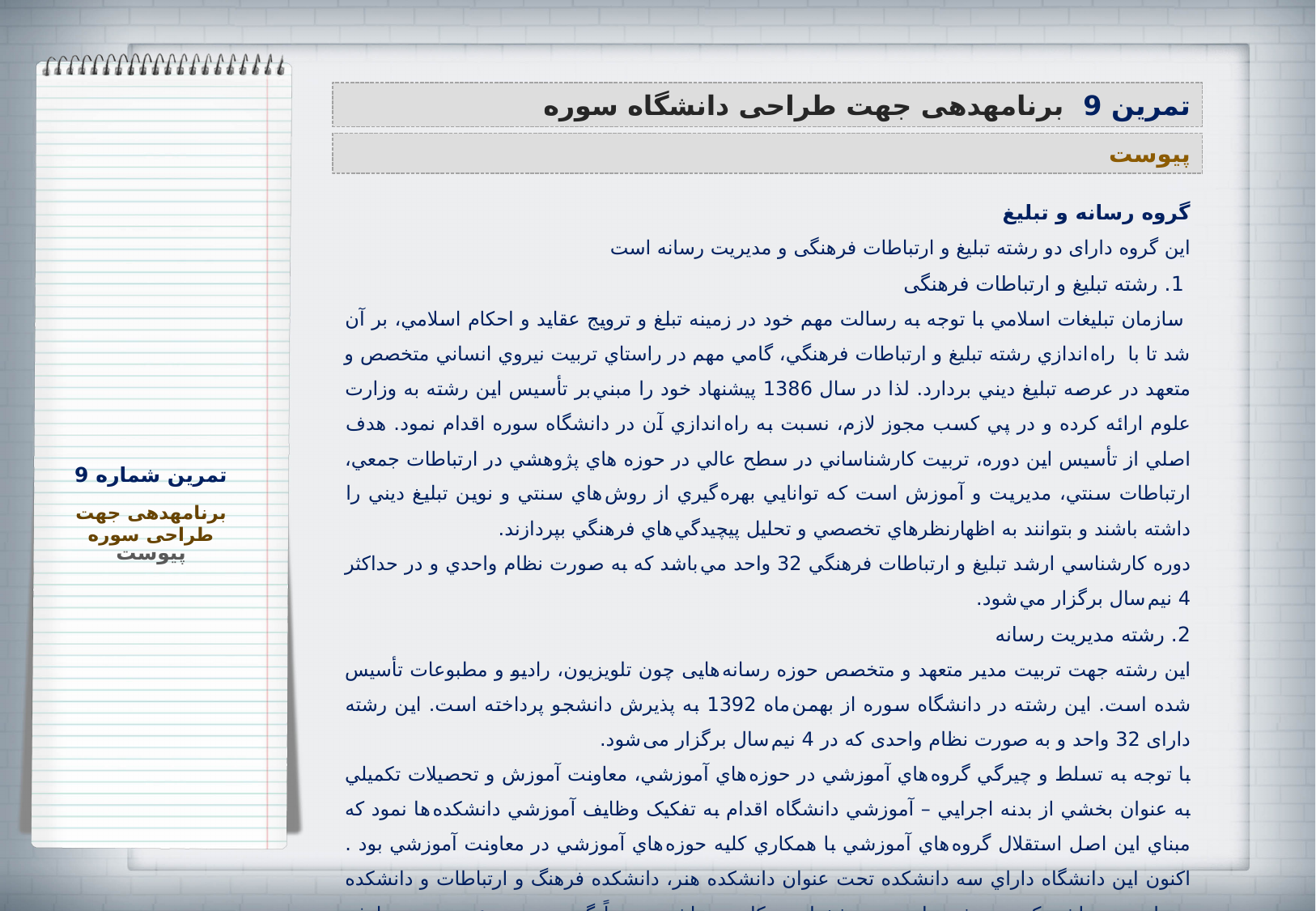

تمرین 9  برنامه‏دهی جهت طراحی دانشگاه سوره
پیوست
گروه رسانه و تبلیغ
این گروه دارای دو رشته تبلیغ و ارتباطات فرهنگی و مدیریت رسانه است
 1. رشته تبلیغ و ارتباطات فرهنگی
 سازمان تبليغات اسلامي با توجه به رسالت مهم خود در زمينه تبلغ و ترويج عقايد و احکام اسلامي، بر آن شد تا با  راه اندازي رشته تبليغ و ارتباطات فرهنگي، گامي مهم در راستاي تربيت نيروي انساني متخصص و متعهد در عرصه تبليغ ديني بردارد. لذا در سال 1386 پيشنهاد خود را مبني بر تأسيس اين رشته به وزارت علوم ارائه کرده و در پي کسب مجوز لازم، نسبت به راه اندازي آن در دانشگاه سوره اقدام نمود. هدف اصلي از تأسيس اين دوره، تربيت کارشناساني در سطح عالي در حوزه هاي پژوهشي در ارتباطات جمعي، ارتباطات سنتي، مديريت و آموزش است که توانايي بهره گيري از روش هاي سنتي و نوين تبليغ ديني را داشته باشند و بتوانند به اظهارنظرهاي تخصصي و تحليل پيچيدگي هاي فرهنگي بپردازند.
دوره کارشناسي ارشد تبلیغ و ارتباطات فرهنگي 32 واحد مي باشد که به صورت نظام واحدي و در حداکثر 4 نيم سال برگزار مي شود.
2. رشته مدیریت رسانه
این رشته جهت تربیت مدیر متعهد و متخصص حوزه رسانه هایی چون تلویزیون، رادیو و مطبوعات تأسیس شده است. این رشته در دانشگاه سوره از بهمن ماه 1392 به پذیرش دانشجو پرداخته است. این رشته دارای 32 واحد و به صورت نظام واحدی که در 4 نیم سال برگزار می شود.
با توجه به تسلط و چيرگي گروه هاي آموزشي در حوزه هاي آموزشي، معاونت آموزش و تحصيلات تکميلي به عنوان بخشي از بدنه اجرايي – آموزشي دانشگاه اقدام به تفکيک وظايف آموزشي دانشکده ها نمود که مبناي اين اصل استقلال گروه هاي آموزشي با همکاري کليه حوزه هاي آموزشي در معاونت آموزشي بود . اکنون اين دانشگاه داراي سه دانشکده تحت عنوان دانشکده هنر، دانشکده فرهنگ و ارتباطات و دانشکده معماري مي باشد که در رشته های زیر مشغول به کار مي باشند. ضمناً گروه دروس عمومي و معارف اسلامي به دليل اهميت تأثيرگذاري آن و اهداف سازمان تبليغات اسلامي به صورت مستقل و زير نظر معاونت آموزش و تحصیلات تکمیلی فعاليت دارد
تمرین شماره 9
برنامه‏دهی جهت طراحی سوره
پیوست